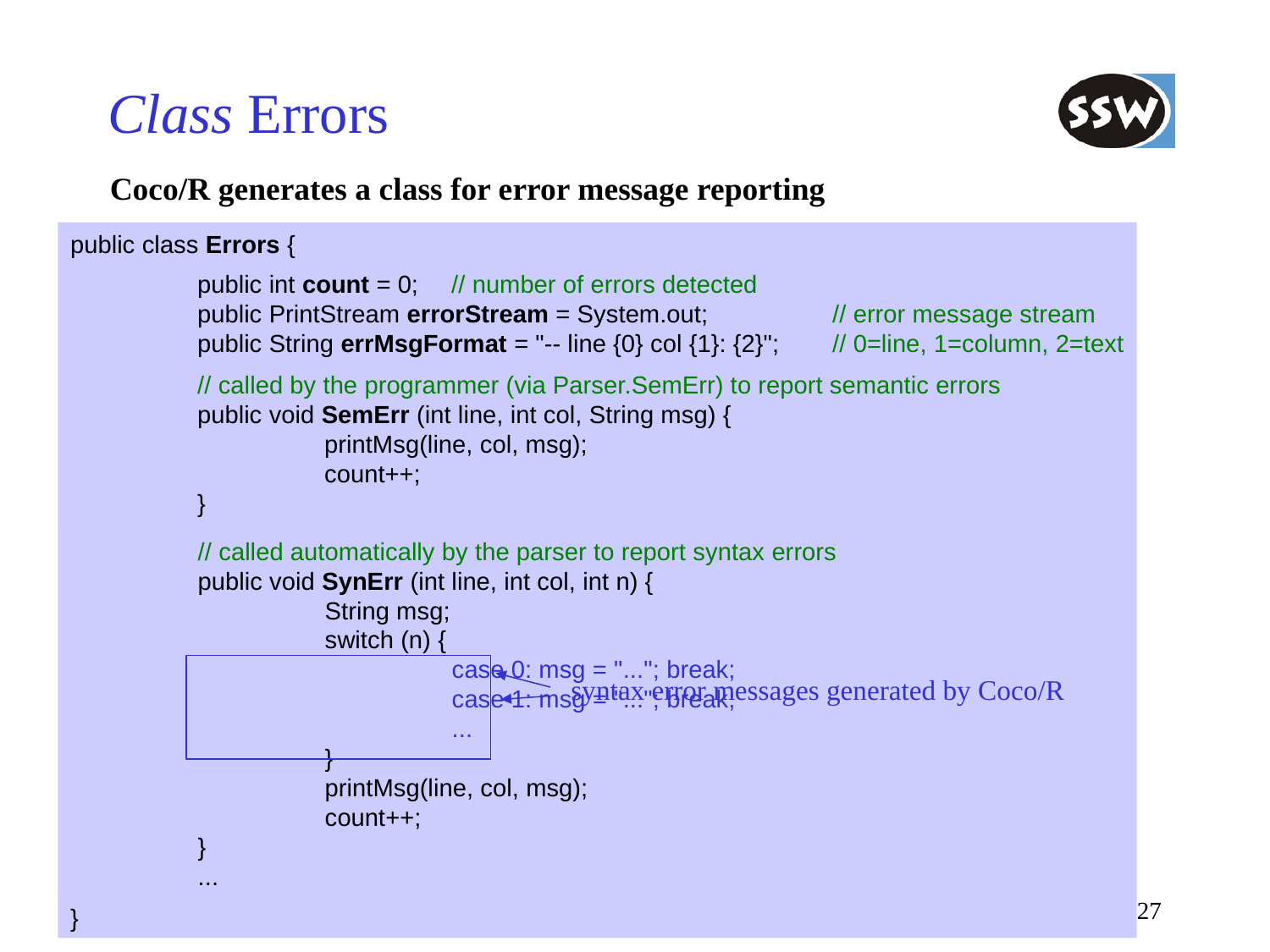

# Class Errors
Coco/R generates a class for error message reporting
public class Errors {
	public int count = 0;  	// number of errors detected
	public PrintStream errorStream = System.out;	// error message stream
	public String errMsgFormat = "-- line {0} col {1}: {2}";	// 0=line, 1=column, 2=text
	// called by the programmer (via Parser.SemErr) to report semantic errors
	public void SemErr (int line, int col, String msg) {
		printMsg(line, col, msg);
		count++;
	}

}
	// called automatically by the parser to report syntax errors
	public void SynErr (int line, int col, int n) {
		String msg;
		switch (n) {
			case 0: msg = "..."; break;
			case 1: msg = "..."; break;
			...
		}
		printMsg(line, col, msg);
		count++;
	}
	...

syntax error messages generated by Coco/R

27